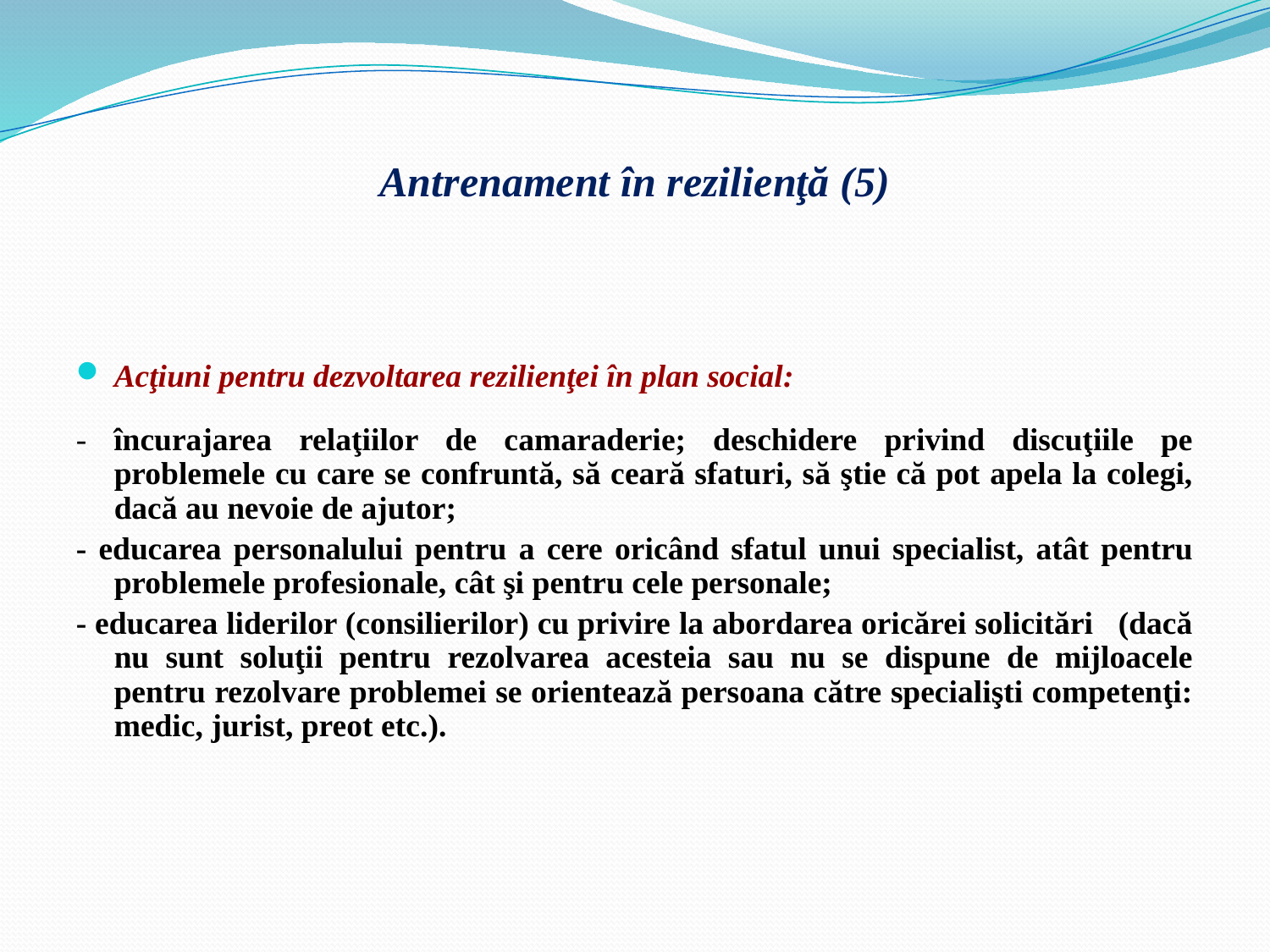

# Antrenament în rezilienţă (5)

Acţiuni pentru dezvoltarea rezilienţei în plan social:

- încurajarea relaţiilor de camaraderie; deschidere privind discuţiile pe problemele cu care se confruntă, să ceară sfaturi, să ştie că pot apela la colegi, dacă au nevoie de ajutor;
- educarea personalului pentru a cere oricând sfatul unui specialist, atât pentru problemele profesionale, cât şi pentru cele personale;
- educarea liderilor (consilierilor) cu privire la abordarea oricărei solicitări   (dacă nu sunt soluţii pentru rezolvarea acesteia sau nu se dispune de mijloacele pentru rezolvare problemei se orientează persoana către specialişti competenţi: medic, jurist, preot etc.).